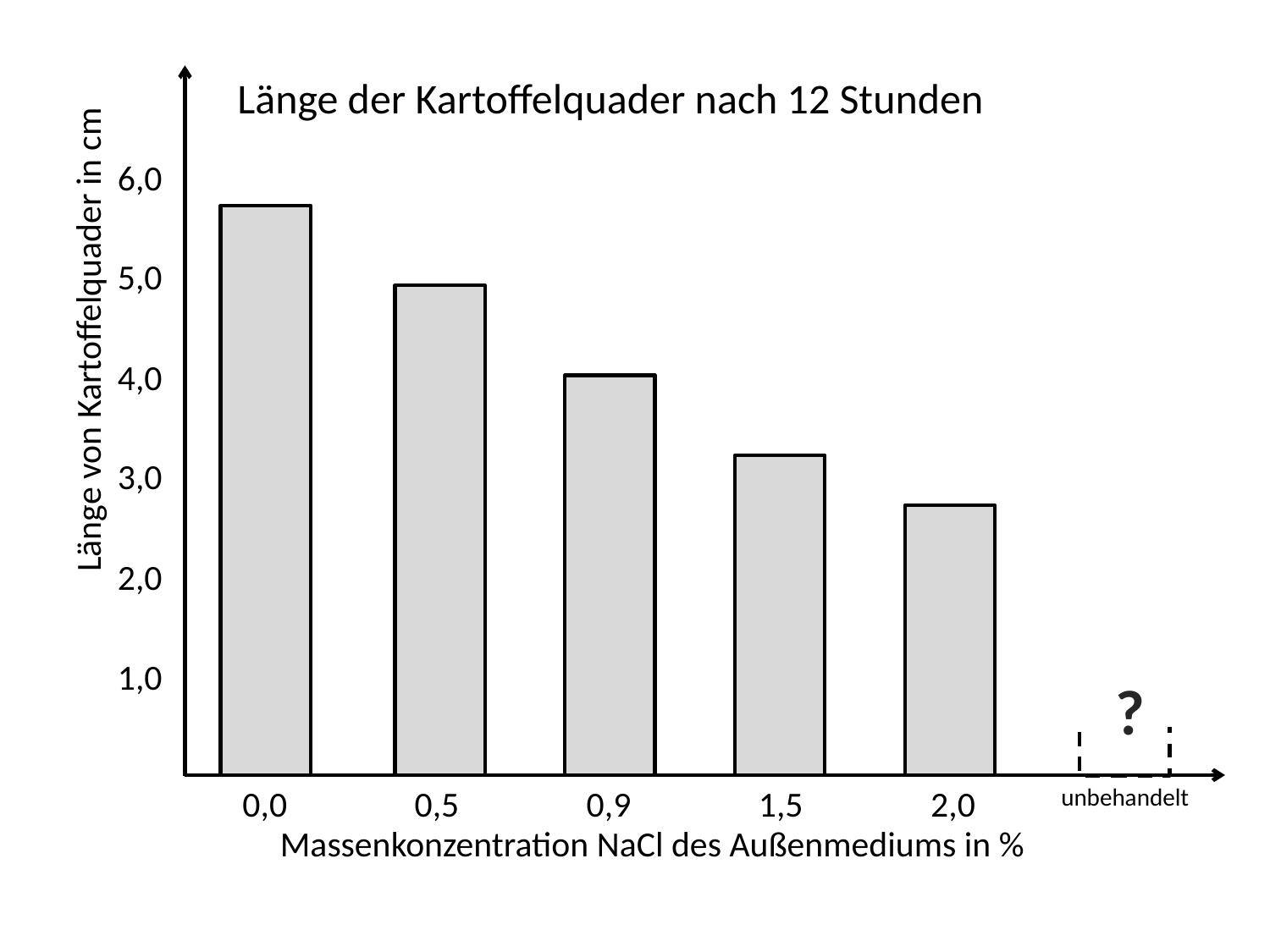

Länge der Kartoffelquader nach 12 Stunden
6,0

5,0

4,0

Länge von Kartoffelquader in cm
3,0

2,0
1,0
0,0
0,5
0,9
1,5
2,0
unbehandelt
Massenkonzentration NaCl des Außenmediums in %
?